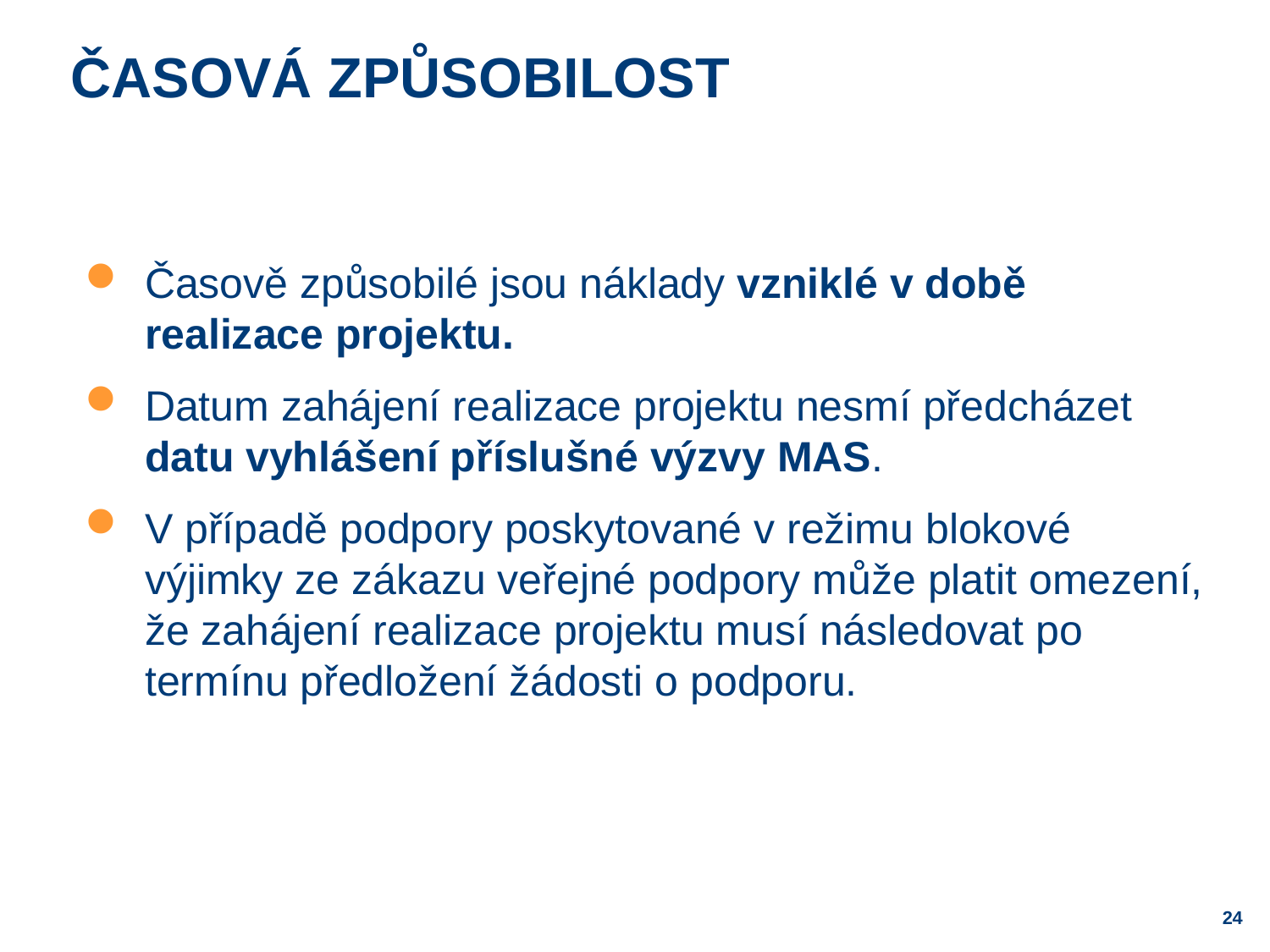

# časová způsobilost
Časově způsobilé jsou náklady vzniklé v době realizace projektu.
Datum zahájení realizace projektu nesmí předcházet datu vyhlášení příslušné výzvy MAS.
V případě podpory poskytované v režimu blokové výjimky ze zákazu veřejné podpory může platit omezení, že zahájení realizace projektu musí následovat po termínu předložení žádosti o podporu.
24